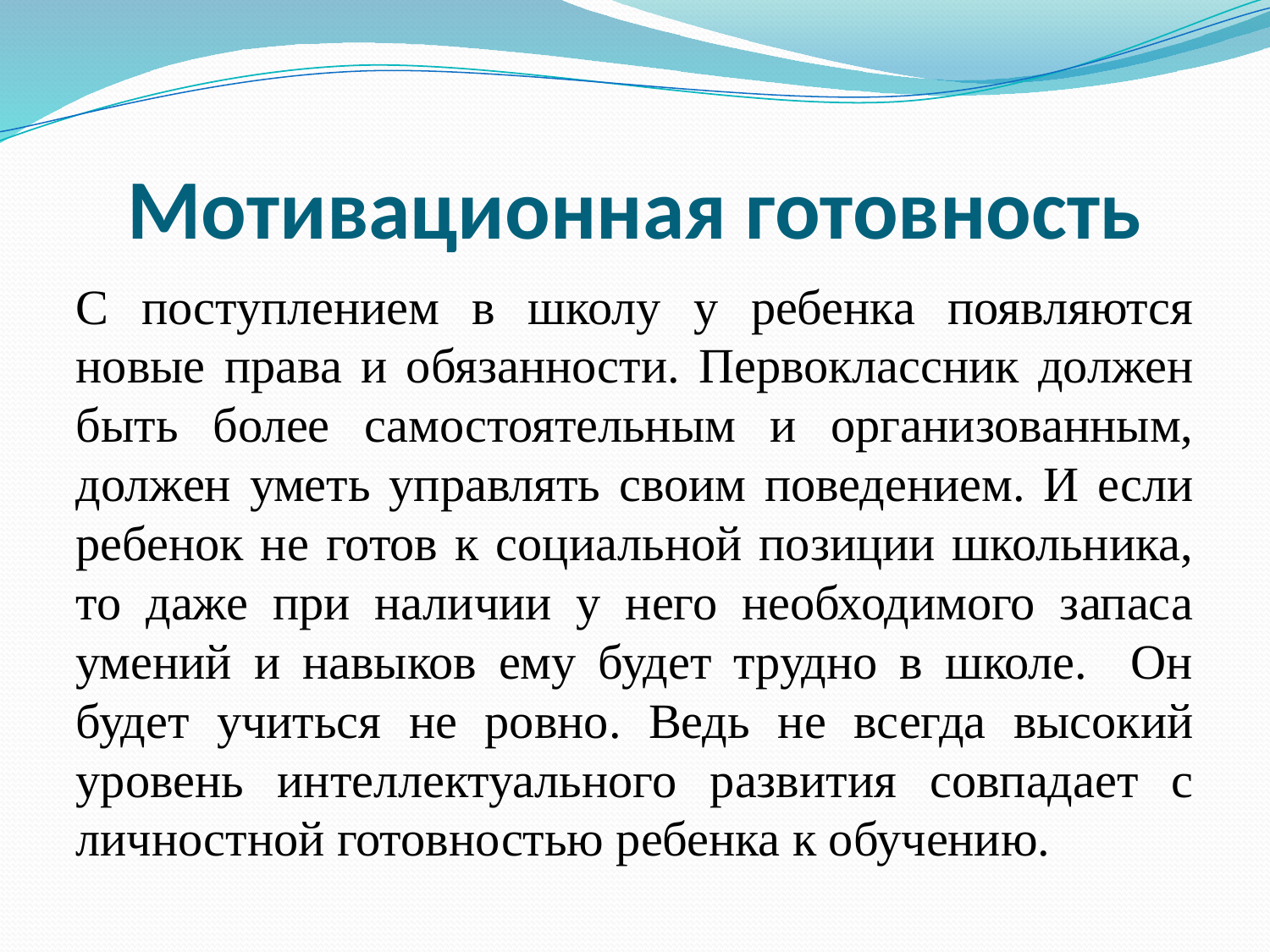

# Мотивационная готовность
С поступлением в школу у ребенка появляются новые права и обязанности. Первоклассник должен быть более самостоятельным и организованным, должен уметь управлять своим поведением. И если ребенок не готов к социальной позиции школьника, то даже при наличии у него необходимого запаса умений и навыков ему будет трудно в школе.  Он будет учиться не ровно. Ведь не всегда высокий уровень интеллектуального развития совпадает с личностной готовностью ребенка к обучению.